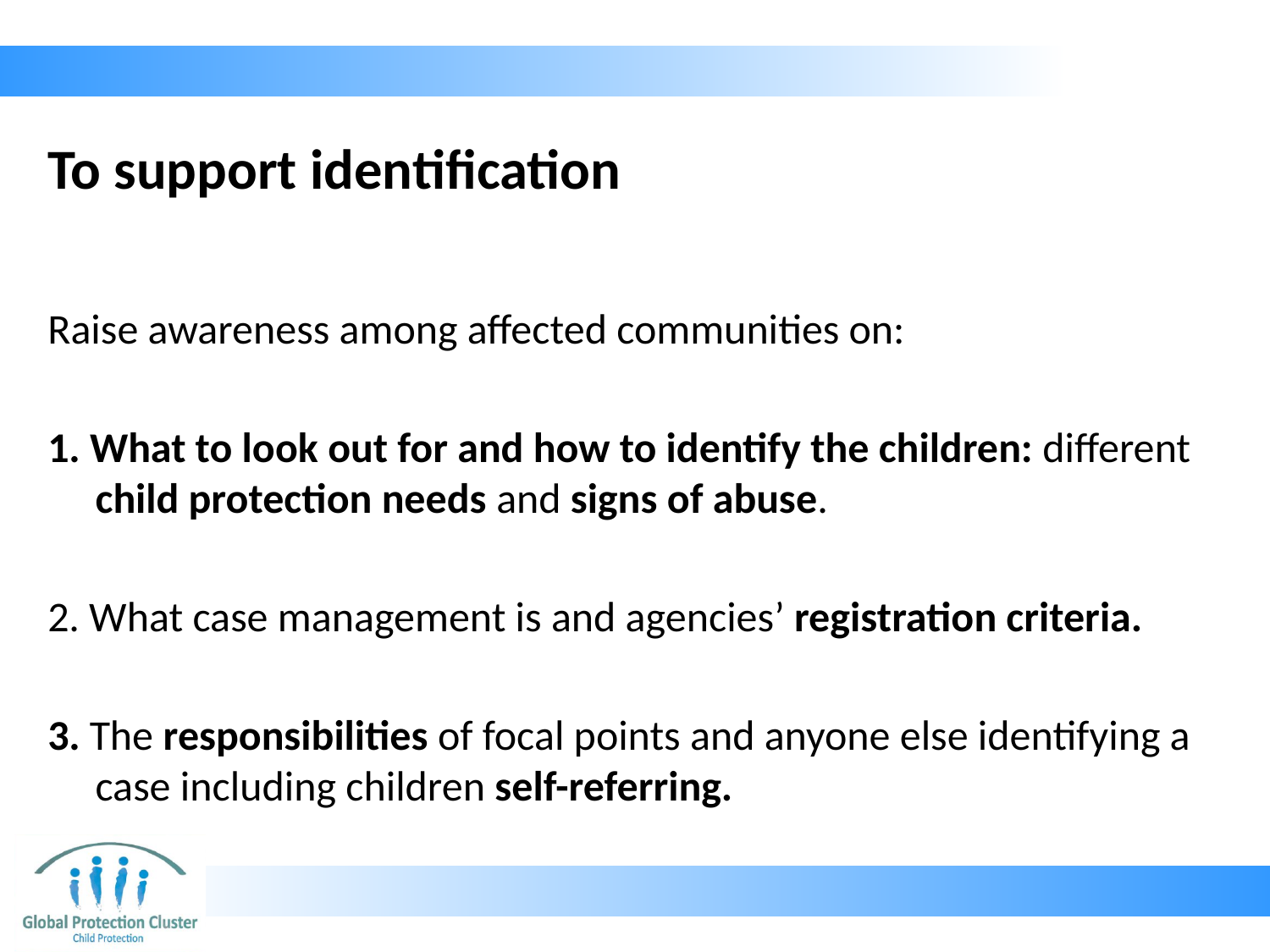

# To support identification

Raise awareness among affected communities on:

1. What to look out for and how to identify the children: different child protection needs and signs of abuse.

2. What case management is and agencies’ registration criteria.

3. The responsibilities of focal points and anyone else identifying a case including children self-referring.